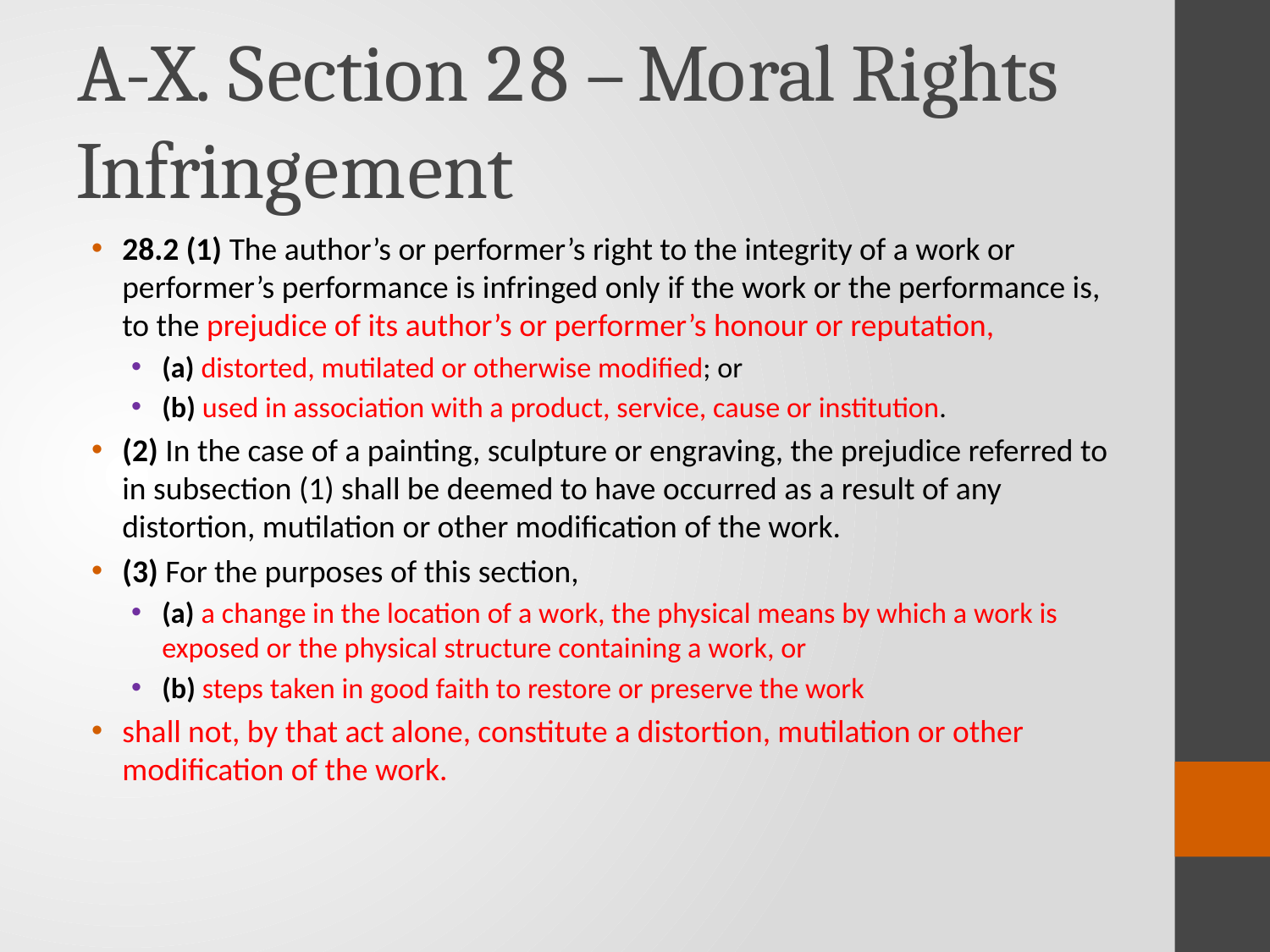

# A-X. Section 28 – Moral Rights Infringement
28.2 (1) The author’s or performer’s right to the integrity of a work or performer’s performance is infringed only if the work or the performance is, to the prejudice of its author’s or performer’s honour or reputation,
(a) distorted, mutilated or otherwise modified; or
(b) used in association with a product, service, cause or institution.
(2) In the case of a painting, sculpture or engraving, the prejudice referred to in subsection (1) shall be deemed to have occurred as a result of any distortion, mutilation or other modification of the work.
(3) For the purposes of this section,
(a) a change in the location of a work, the physical means by which a work is exposed or the physical structure containing a work, or
(b) steps taken in good faith to restore or preserve the work
shall not, by that act alone, constitute a distortion, mutilation or other modification of the work.